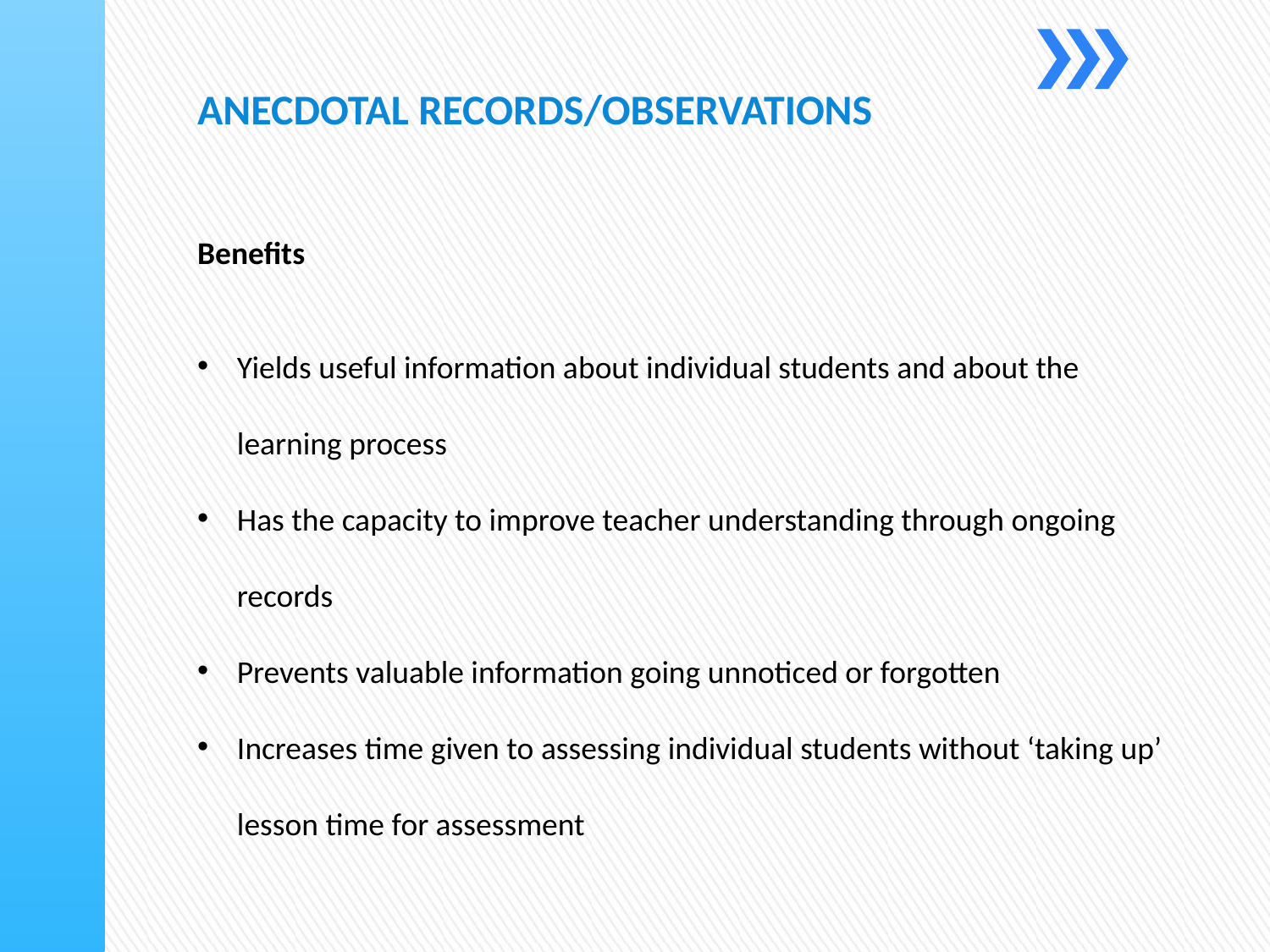

ANECDOTAL RECORDS/OBSERVATIONS
Benefits

Yields useful information about individual students and about the learning process
Has the capacity to improve teacher understanding through ongoing records
Prevents valuable information going unnoticed or forgotten
Increases time given to assessing individual students without ‘taking up’ lesson time for assessment